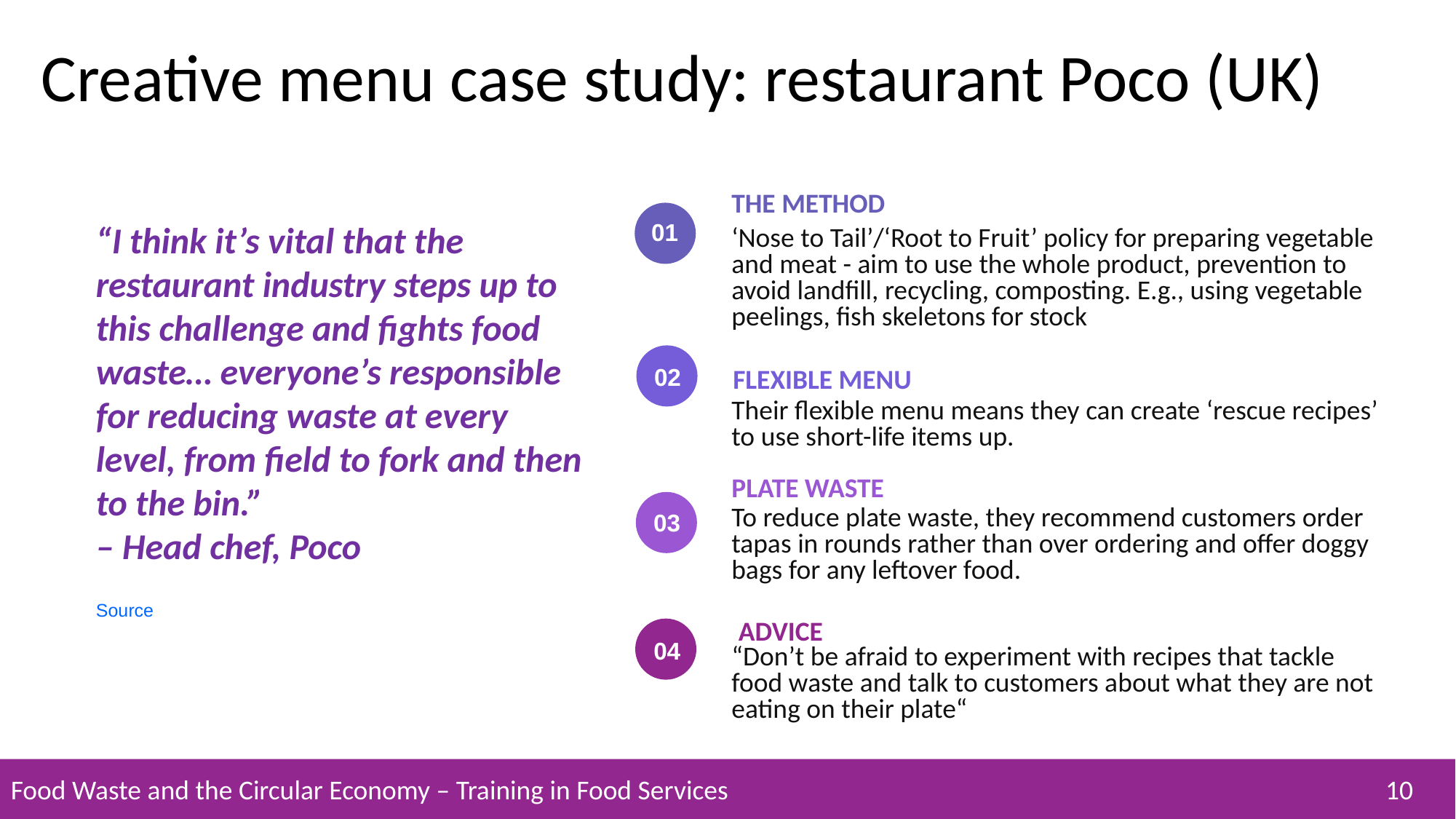

Creative menu case study: restaurant Poco (UK)
THE METHOD

01
“I think it’s vital that the restaurant industry steps up to this challenge and fights food waste… everyone’s responsible for reducing waste at every level, from field to fork and then to the bin.”
– Head chef, Poco
‘Nose to Tail’/‘Root to Fruit’ policy for preparing vegetable and meat - aim to use the whole product, prevention to avoid landfill, recycling, composting. E.g., using vegetable peelings, fish skeletons for stock

FLEXIBLE MENU
02
Their flexible menu means they can create ‘rescue recipes’ to use short-life items up.
PLATE WASTE

To reduce plate waste, they recommend customers order tapas in rounds rather than over ordering and offer doggy bags for any leftover food.
03
Source
ADVICE

04
“Don’t be afraid to experiment with recipes that tackle food waste and talk to customers about what they are not eating on their plate“